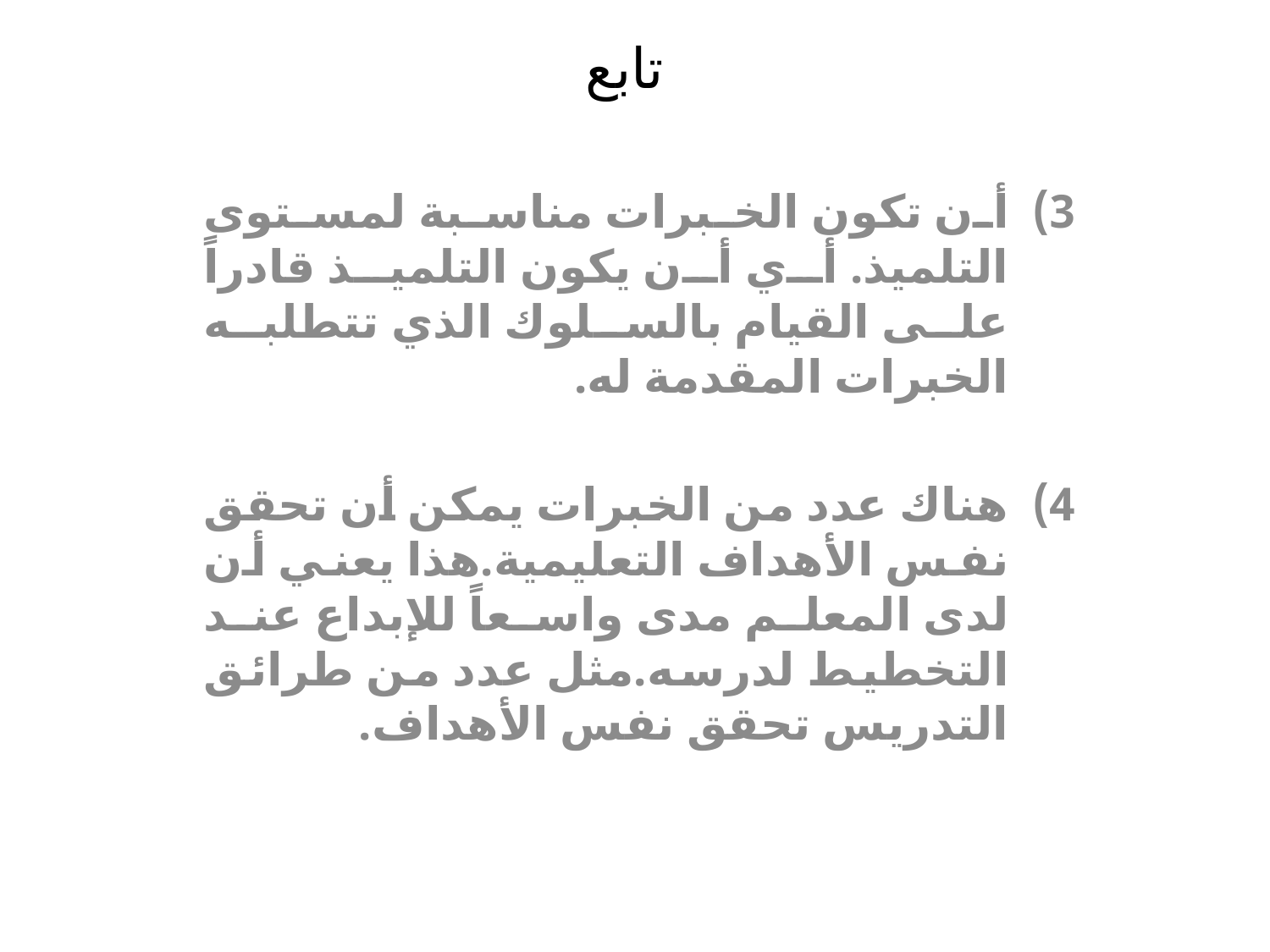

# تابع
أن تكون الخبرات مناسبة لمستوى التلميذ. أي أن يكون التلميذ قادراً على القيام بالسلوك الذي تتطلبه الخبرات المقدمة له.

هناك عدد من الخبرات يمكن أن تحقق نفس الأهداف التعليمية.هذا يعني أن لدى المعلم مدى واسعاً للإبداع عند التخطيط لدرسه.مثل عدد من طرائق التدريس تحقق نفس الأهداف.